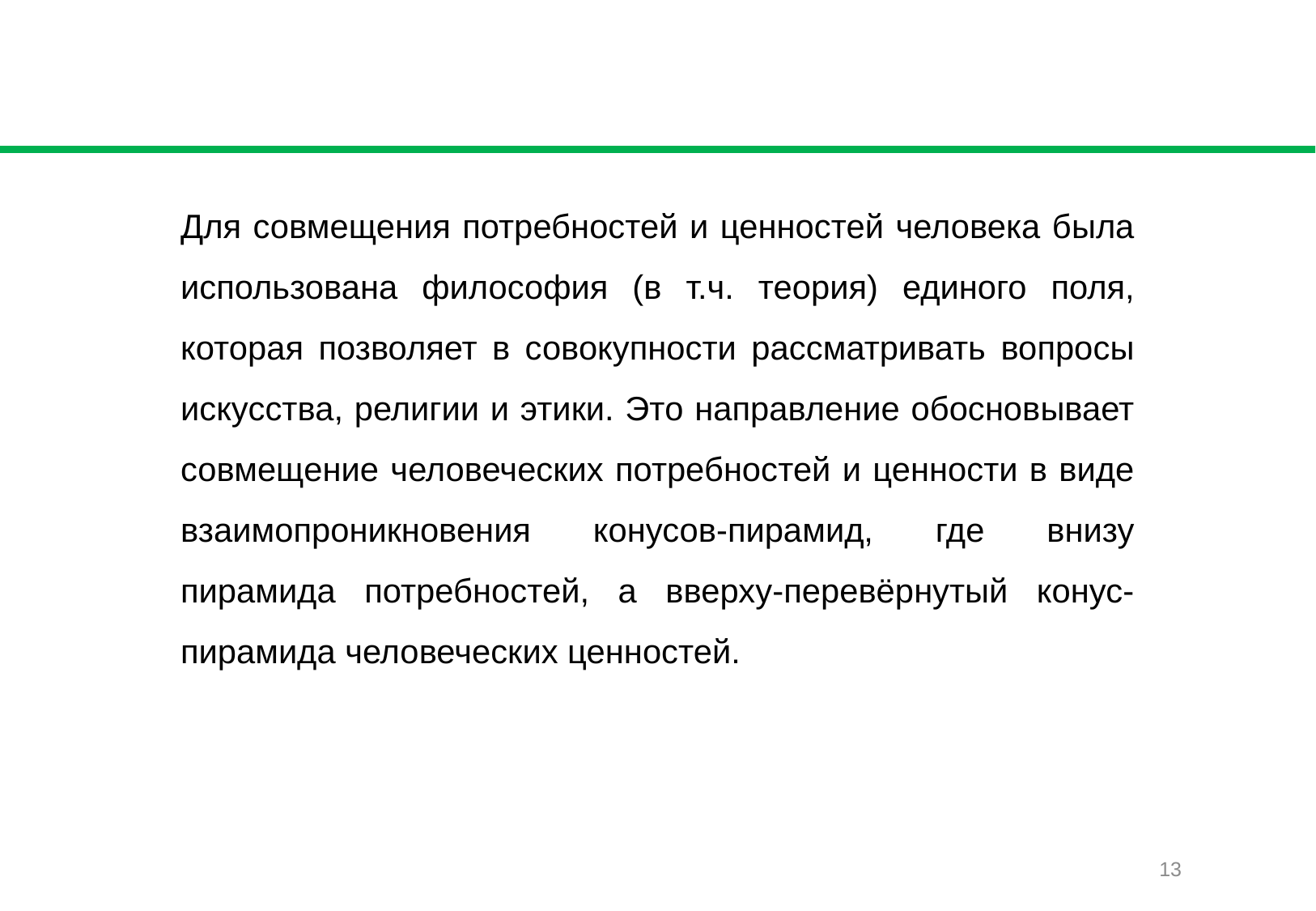

#
Для совмещения потребностей и ценностей человека была использована философия (в т.ч. теория) единого поля, которая позволяет в совокупности рассматривать вопросы искусства, религии и этики. Это направление обосновывает совмещение человеческих потребностей и ценности в виде взаимопроникновения конусов-пирамид, где внизу пирамида потребностей, а вверху-перевёрнутый конус- пирамида человеческих ценностей.

13